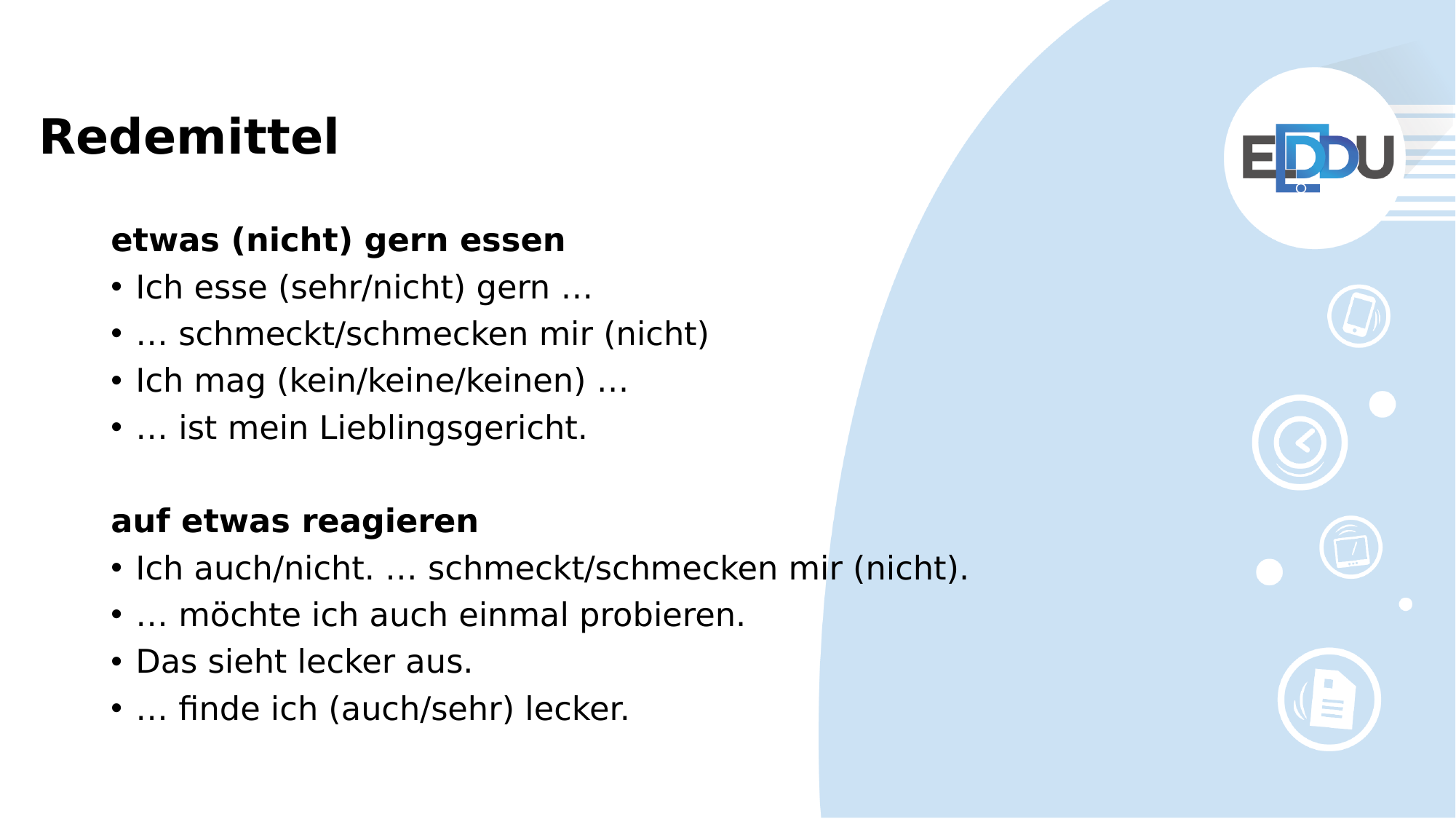

# Redemittel
etwas (nicht) gern essen
Ich esse (sehr/nicht) gern …
… schmeckt/schmecken mir (nicht)
Ich mag (kein/keine/keinen) …
… ist mein Lieblingsgericht.

auf etwas reagieren
Ich auch/nicht. … schmeckt/schmecken mir (nicht).
… möchte ich auch einmal probieren.
Das sieht lecker aus.
… finde ich (auch/sehr) lecker.